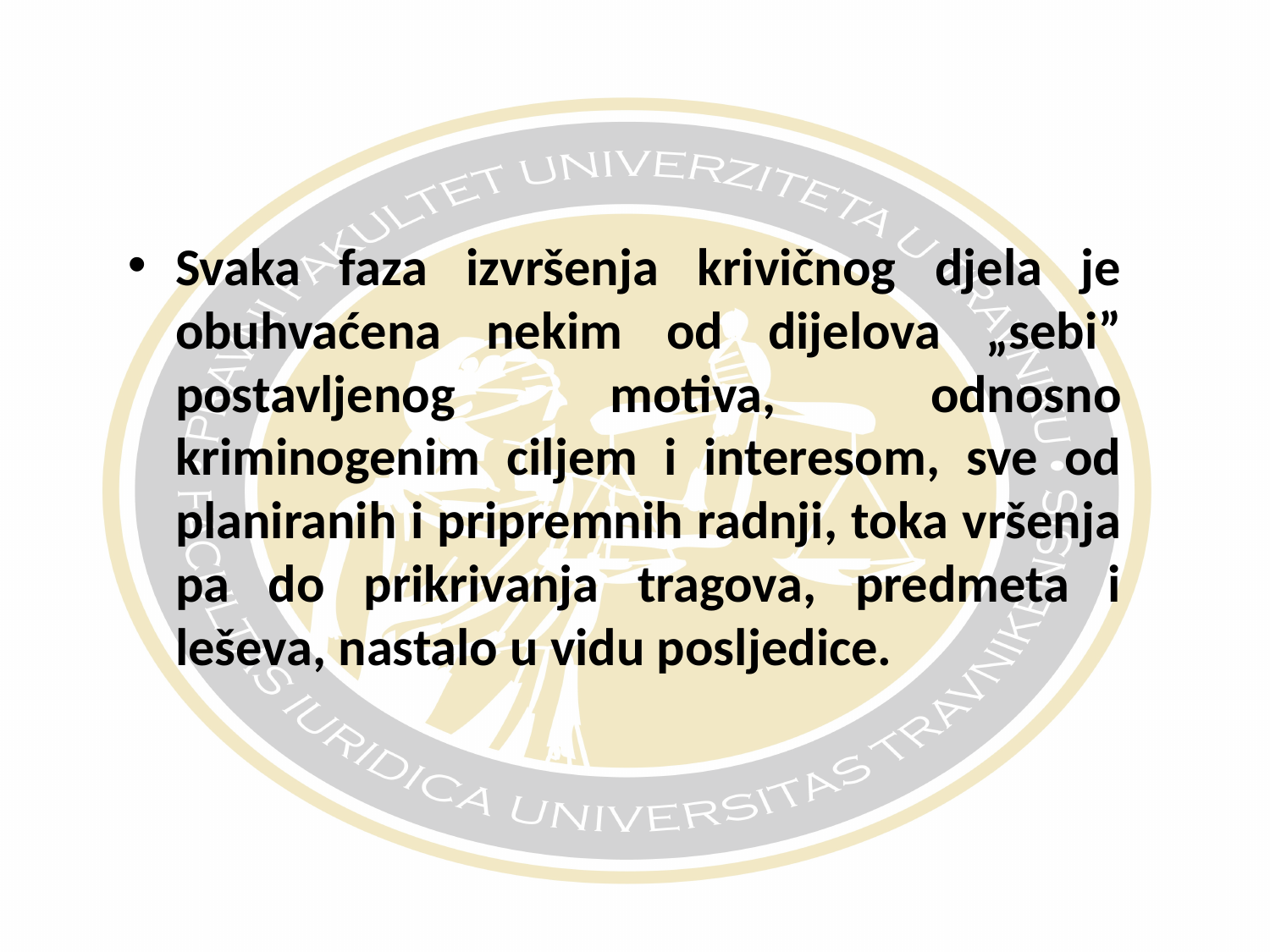

#
Svaka faza izvršenja krivičnog djela je obuhvaćena nekim od dijelova „sebi” postavljenog motiva, odnosno kriminogenim ciljem i interesom, sve od planiranih i pripremnih radnji, toka vršenja pa do prikrivanja tragova, predmeta i leševa, nastalo u vidu posljedice.